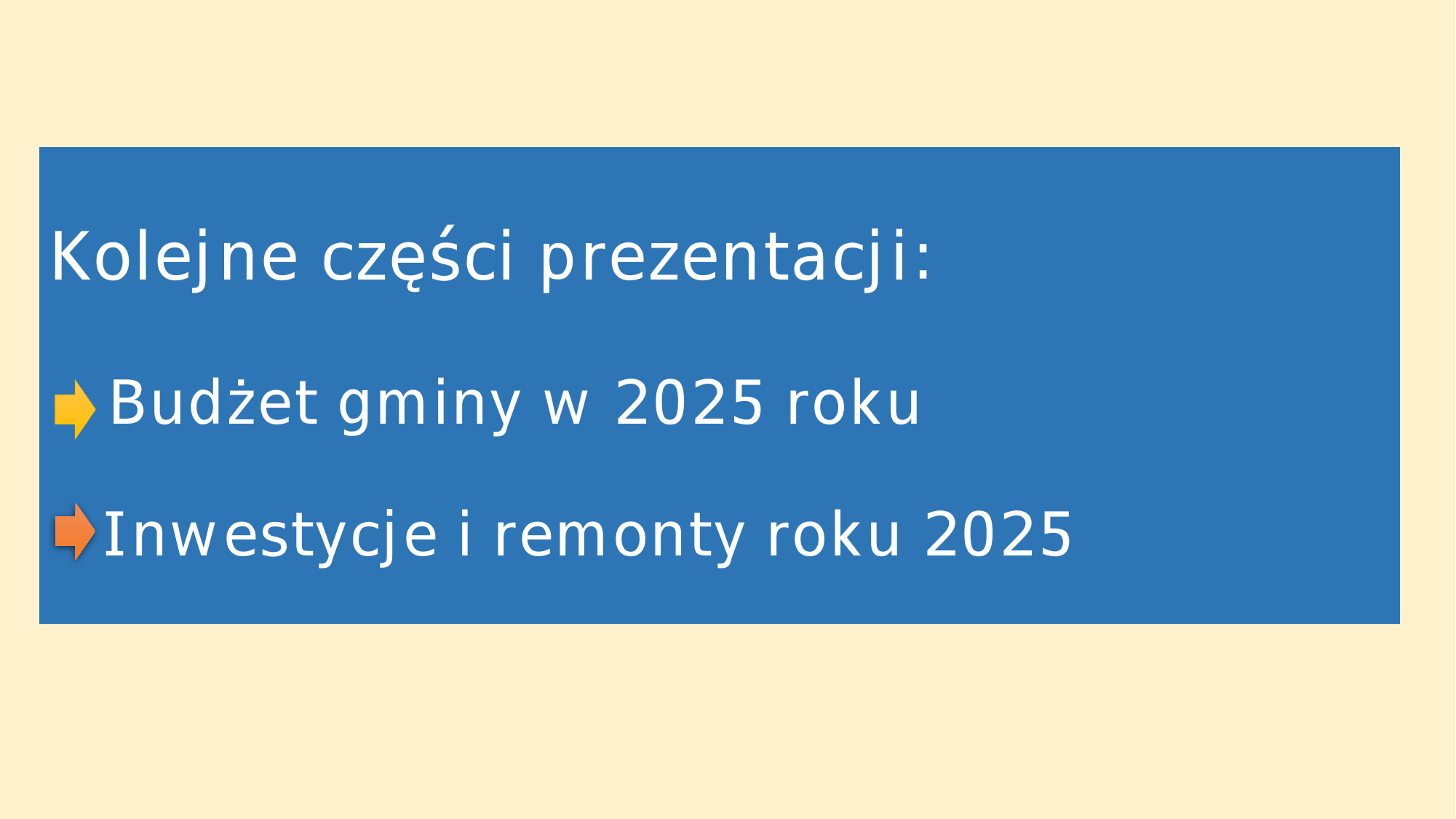

# Kolejne części prezentacji: Budżet gminy w 2025 roku Inwestycje i remonty roku 2025